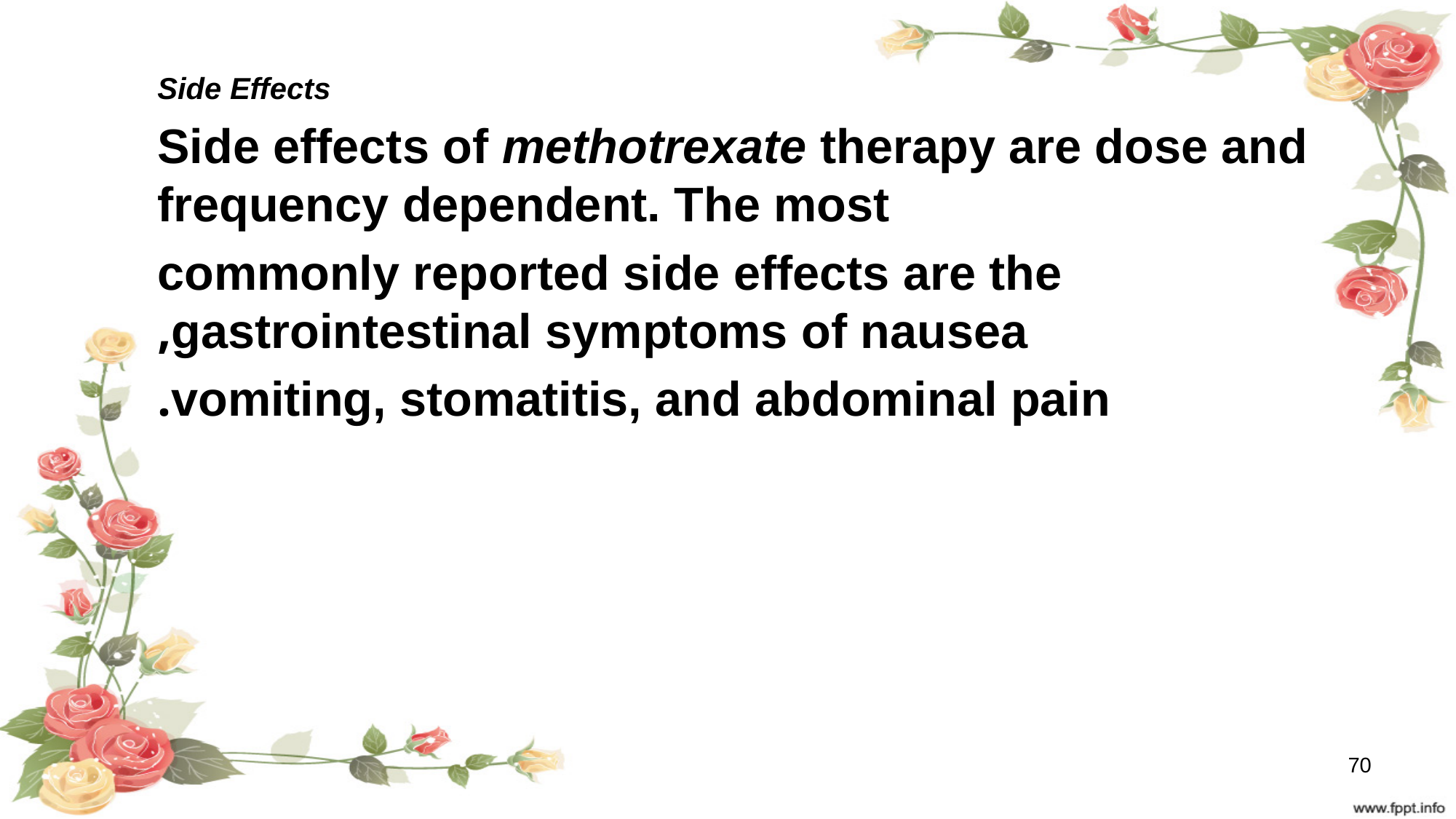

Side Effects
Side effects of methotrexate therapy are dose and frequency dependent. The most
commonly reported side effects are the gastrointestinal symptoms of nausea,
vomiting, stomatitis, and abdominal pain.
70